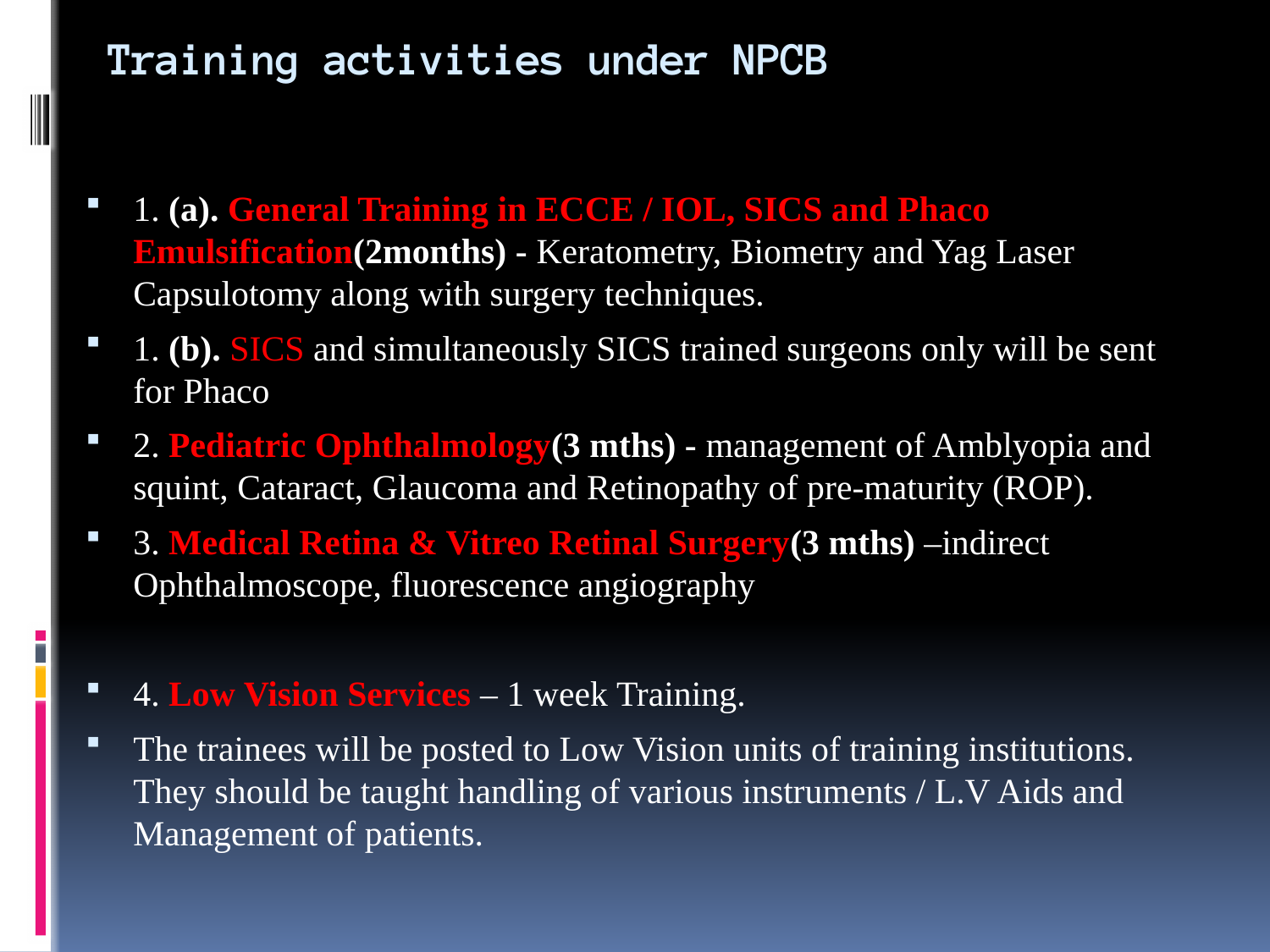

# Training activities under NPCB
1. (a). General Training in ECCE / IOL, SICS and Phaco Emulsification(2months) - Keratometry, Biometry and Yag Laser Capsulotomy along with surgery techniques.
1. (b). SICS and simultaneously SICS trained surgeons only will be sent for Phaco
2. Pediatric Ophthalmology(3 mths) - management of Amblyopia and squint, Cataract, Glaucoma and Retinopathy of pre-maturity (ROP).
3. Medical Retina & Vitreo Retinal Surgery(3 mths) –indirect Ophthalmoscope, fluorescence angiography

4. Low Vision Services – 1 week Training.
The trainees will be posted to Low Vision units of training institutions. They should be taught handling of various instruments / L.V Aids and Management of patients.